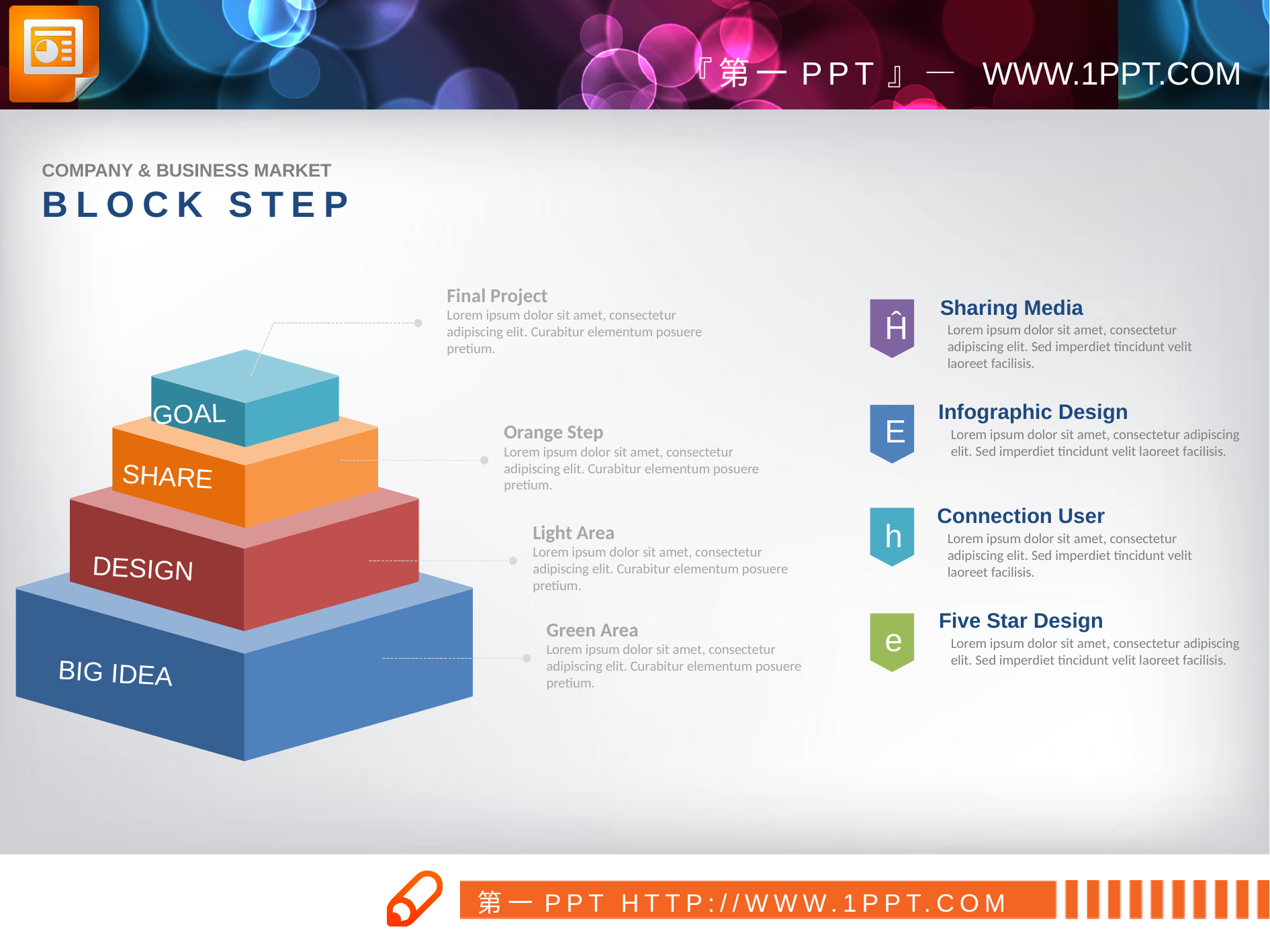

COMPANY & BUSINESS MARKET
BLOCK STEP
Final Project
Lorem ipsum dolor sit amet, consectetur adipiscing elit. Curabitur elementum posuere pretium.
Sharing Media
Lorem ipsum dolor sit amet, consectetur adipiscing elit. Sed imperdiet tincidunt velit laoreet facilisis.
Ĥ

Infographic Design
Lorem ipsum dolor sit amet, consectetur adipiscing elit. Sed imperdiet tincidunt velit laoreet facilisis.
E

GOAL
Orange Step
Lorem ipsum dolor sit amet, consectetur adipiscing elit. Curabitur elementum posuere pretium.
SHARE
Connection User
Lorem ipsum dolor sit amet, consectetur adipiscing elit. Sed imperdiet tincidunt velit laoreet facilisis.
h

Five Star Design
Lorem ipsum dolor sit amet, consectetur adipiscing elit. Sed imperdiet tincidunt velit laoreet facilisis.
e

Light Area
Lorem ipsum dolor sit amet, consectetur adipiscing elit. Curabitur elementum posuere pretium.
DESIGN
Green Area
Lorem ipsum dolor sit amet, consectetur adipiscing elit. Curabitur elementum posuere pretium.
BIG IDEA